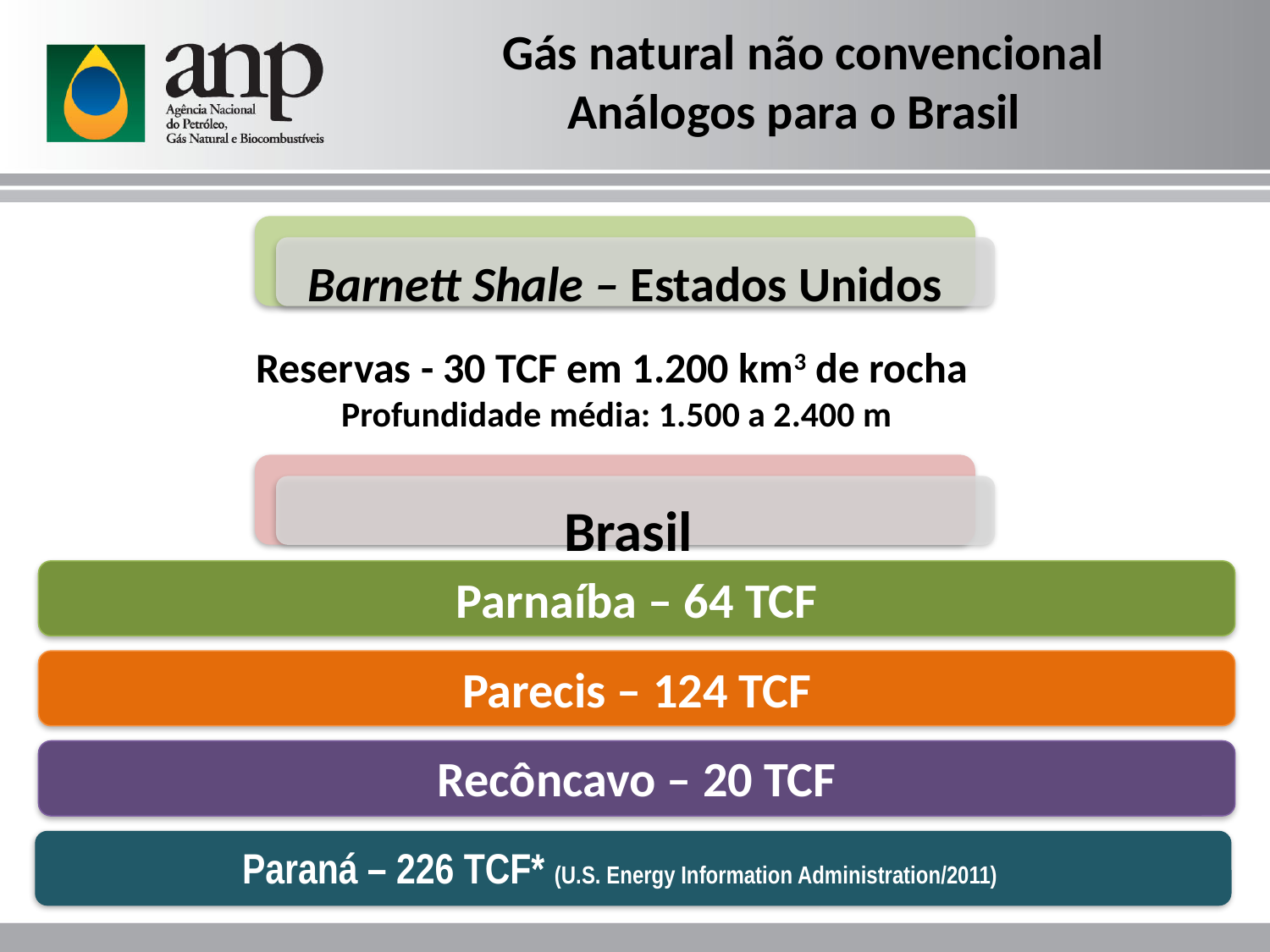

# Gás natural não convencional Análogos para o Brasil

Barnett Shale – Estados Unidos

Reservas - 30 TCF em 1.200 km3 de rocha
Profundidade média: 1.500 a 2.400 m

Brasil

Parnaíba – 64 TCF
Parecis – 124 TCF

Recôncavo – 20 TCF

Paraná – 226 TCF* (U.S. Energy Information Administration/2011)